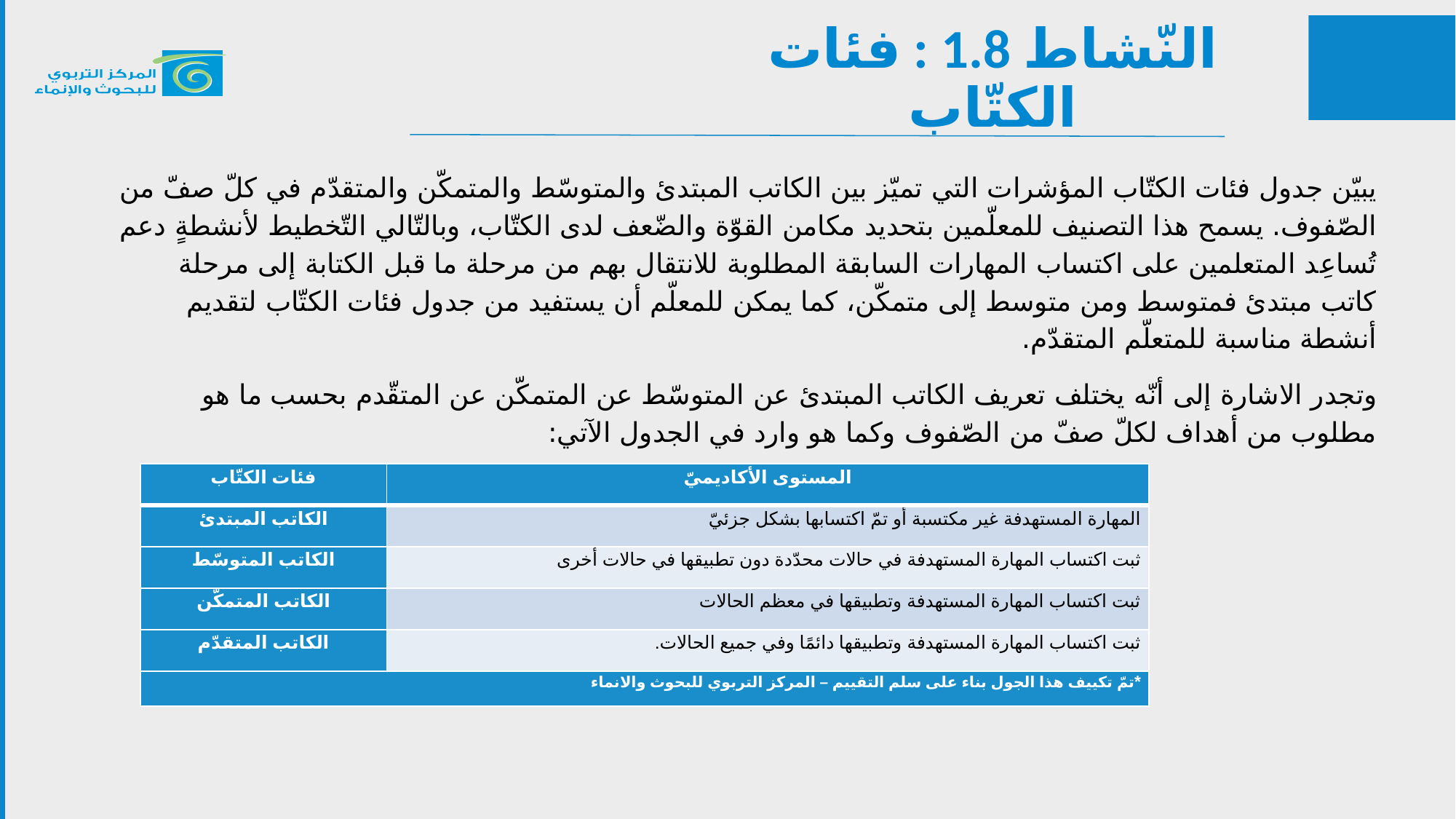

النّشاط 1.8 : فئات الكتّاب
يبيّن جدول فئات الكتّاب المؤشرات التي تميّز بين الكاتب المبتدئ والمتوسّط والمتمكّن والمتقدّم في كلّ صفّ من الصّفوف. يسمح هذا التصنيف للمعلّمين بتحديد مكامن القوّة والضّعف لدى الكتّاب، وبالتّالي التّخطيط لأنشطةٍ دعم تُساعِد المتعلمين على اكتساب المهارات السابقة المطلوبة للانتقال بهم من مرحلة ما قبل الكتابة إلى مرحلة كاتب مبتدئ فمتوسط ومن متوسط إلى متمكّن، كما يمكن للمعلّم أن يستفيد من جدول فئات الكتّاب لتقديم أنشطة مناسبة للمتعلّم المتقدّم.
وتجدر الاشارة إلى أنّه يختلف تعريف الكاتب المبتدئ عن المتوسّط عن المتمكّن عن المتقّدم بحسب ما هو مطلوب من أهداف لكلّ صفّ من الصّفوف وكما هو وارد في الجدول الآتي:
| فئات الكتّاب | المستوى الأكاديميّ |
| --- | --- |
| الكاتب المبتدئ | المهارة المستهدفة غير مكتسبة أو تمّ اكتسابها بشكل جزئيّ |
| الكاتب المتوسّط | ثبت اكتساب المهارة المستهدفة في حالات محدّدة دون تطبيقها في حالات أخرى |
| الكاتب المتمكّن | ثبت اكتساب المهارة المستهدفة وتطبيقها في معظم الحالات |
| الكاتب المتقدّم | ثبت اكتساب المهارة المستهدفة وتطبيقها دائمًا وفي جميع الحالات. |
| \*تمّ تكييف هذا الجول بناء على سلم التقييم – المركز التربوي للبحوث والانماء |  |